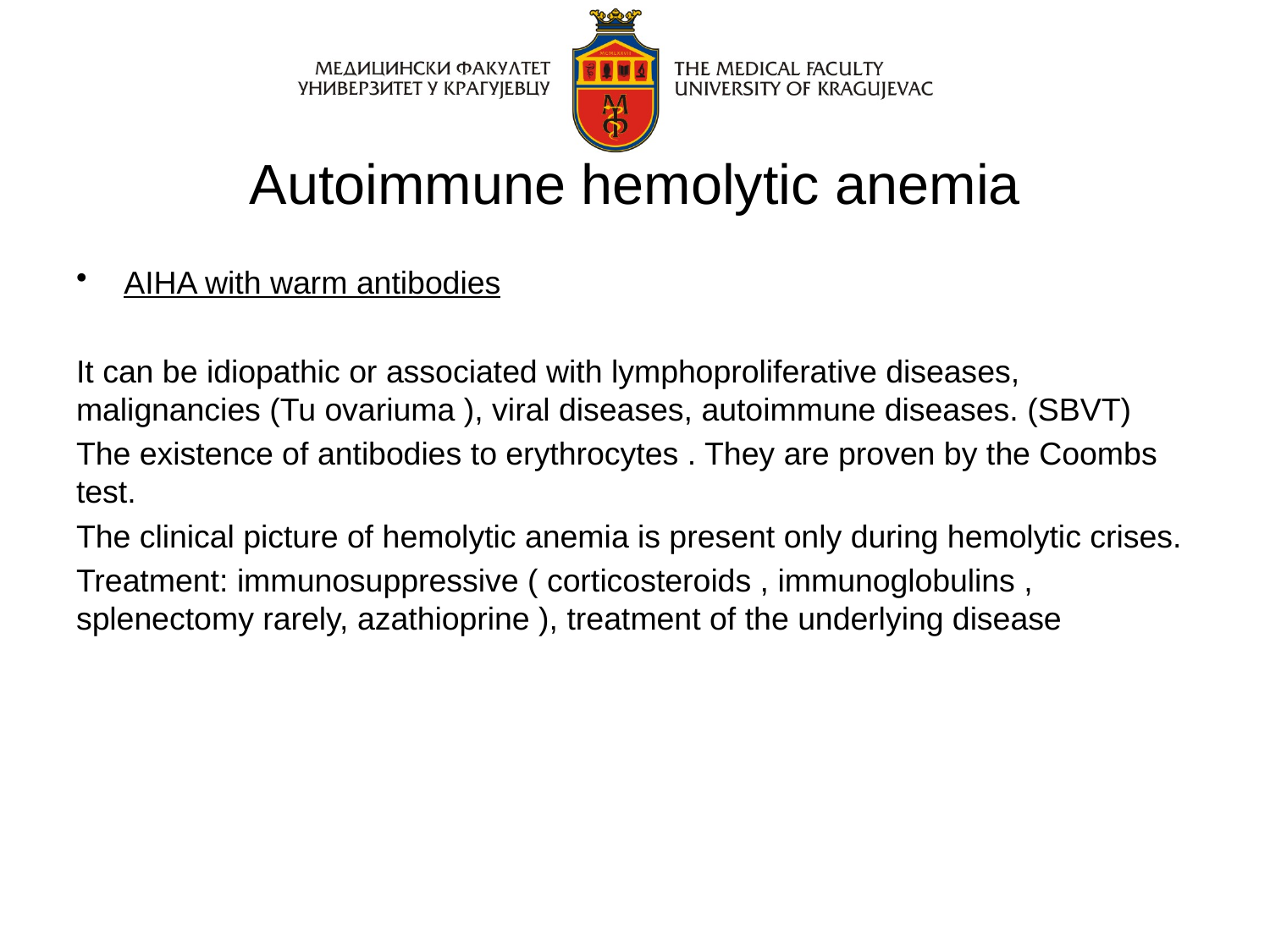

# Autoimmune hemolytic anemia
AIHA with warm antibodies

It can be idiopathic or associated with lymphoproliferative diseases, malignancies (Tu ovariuma ), viral diseases, autoimmune diseases. (SBVT)
The existence of antibodies to erythrocytes . They are proven by the Coombs test.
The clinical picture of hemolytic anemia is present only during hemolytic crises.
Treatment: immunosuppressive ( corticosteroids , immunoglobulins , splenectomy rarely, azathioprine ), treatment of the underlying disease